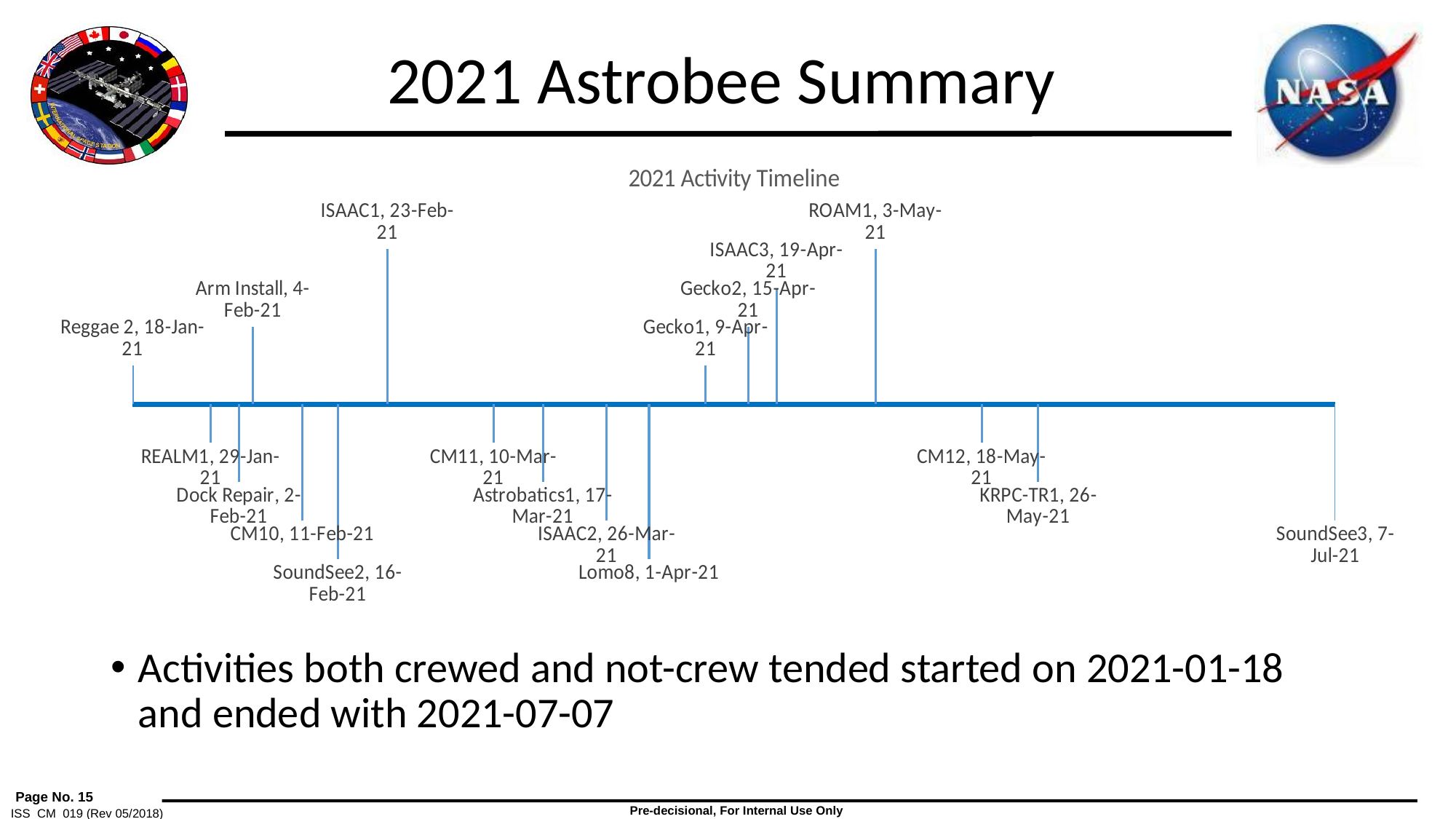

# 2021 Astrobee Summary

### Chart: 2021 Activity Timeline

| Category |  |
|---|---|
| 44214 | 1.0 |
| 44225 | -1.0 |
| 44229 | -2.0 |
| 44231 | 2.0 |
| 44238 | -3.0 |
| 44243 | -4.0 |
| 44250 | 4.0 |
| 44265 | -1.0 |
| 44272 | -2.0 |
| 44281 | -3.0 |
| 44287 | -4.0 |
| 44295 | 1.0 |
| 44301 | 2.0 |
| 44305 | 3.0 |
| 44319 | 4.0 |
| 44334 | -1.0 |
| 44342 | -2.0 |
| 44384 | -3.0 |
Activities both crewed and not-crew tended started on 2021-01-18 and ended with 2021-07-07